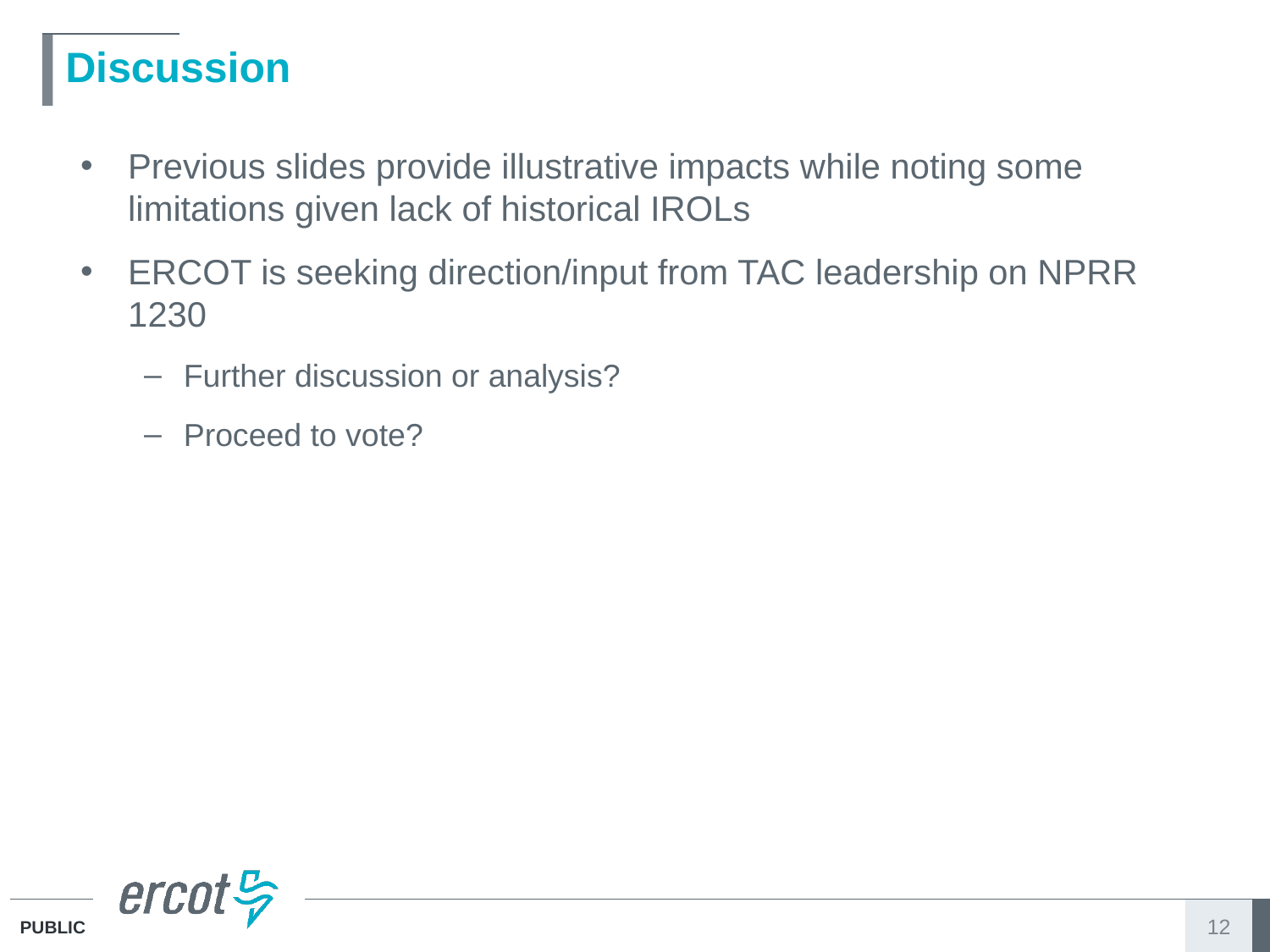

# Discussion
Previous slides provide illustrative impacts while noting some limitations given lack of historical IROLs
ERCOT is seeking direction/input from TAC leadership on NPRR 1230
Further discussion or analysis?
Proceed to vote?

12